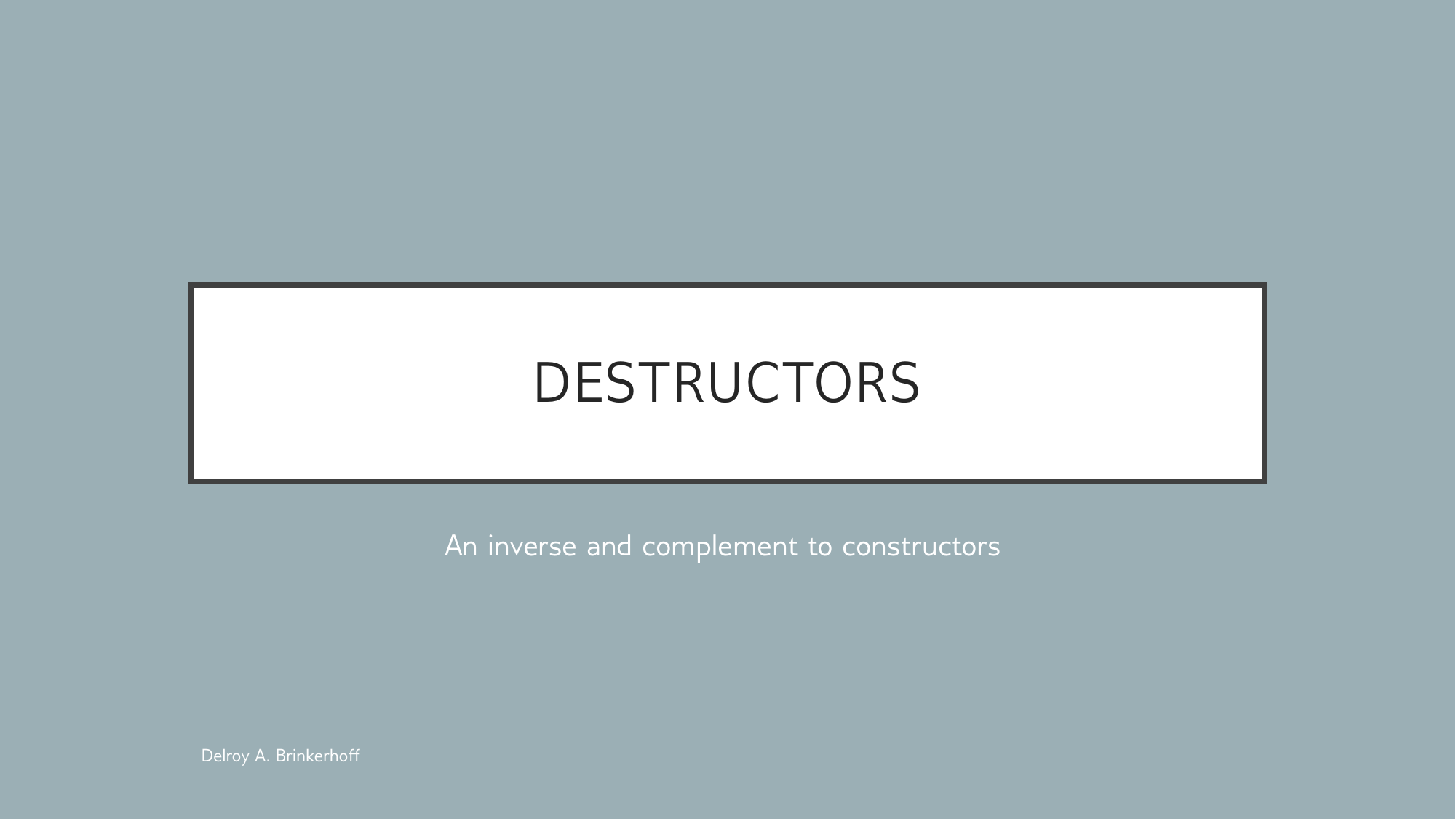

# Destructors
An inverse and complement to constructors
Delroy A. Brinkerhoff